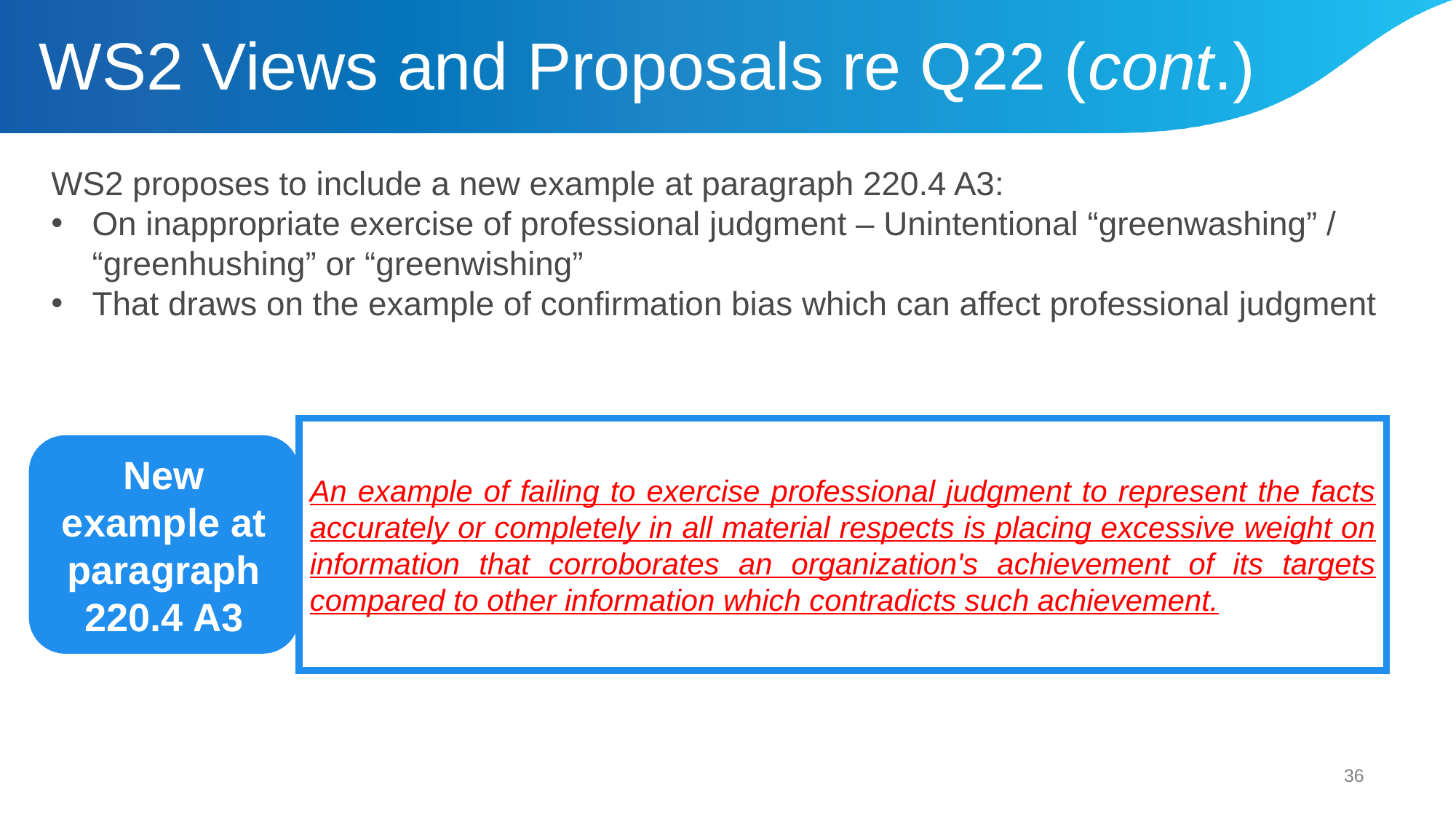

WS2 Views and Proposals re Q22 (cont.)
WS2 proposes to include a new example at paragraph 220.4 A3:
On inappropriate exercise of professional judgment – Unintentional “greenwashing” / “greenhushing” or “greenwishing”
That draws on the example of confirmation bias which can affect professional judgment

An example of failing to exercise professional judgment to represent the facts accurately or completely in all material respects is placing excessive weight on information that corroborates an organization's achievement of its targets compared to other information which contradicts such achievement.
New example at paragraph 220.4 A3
36